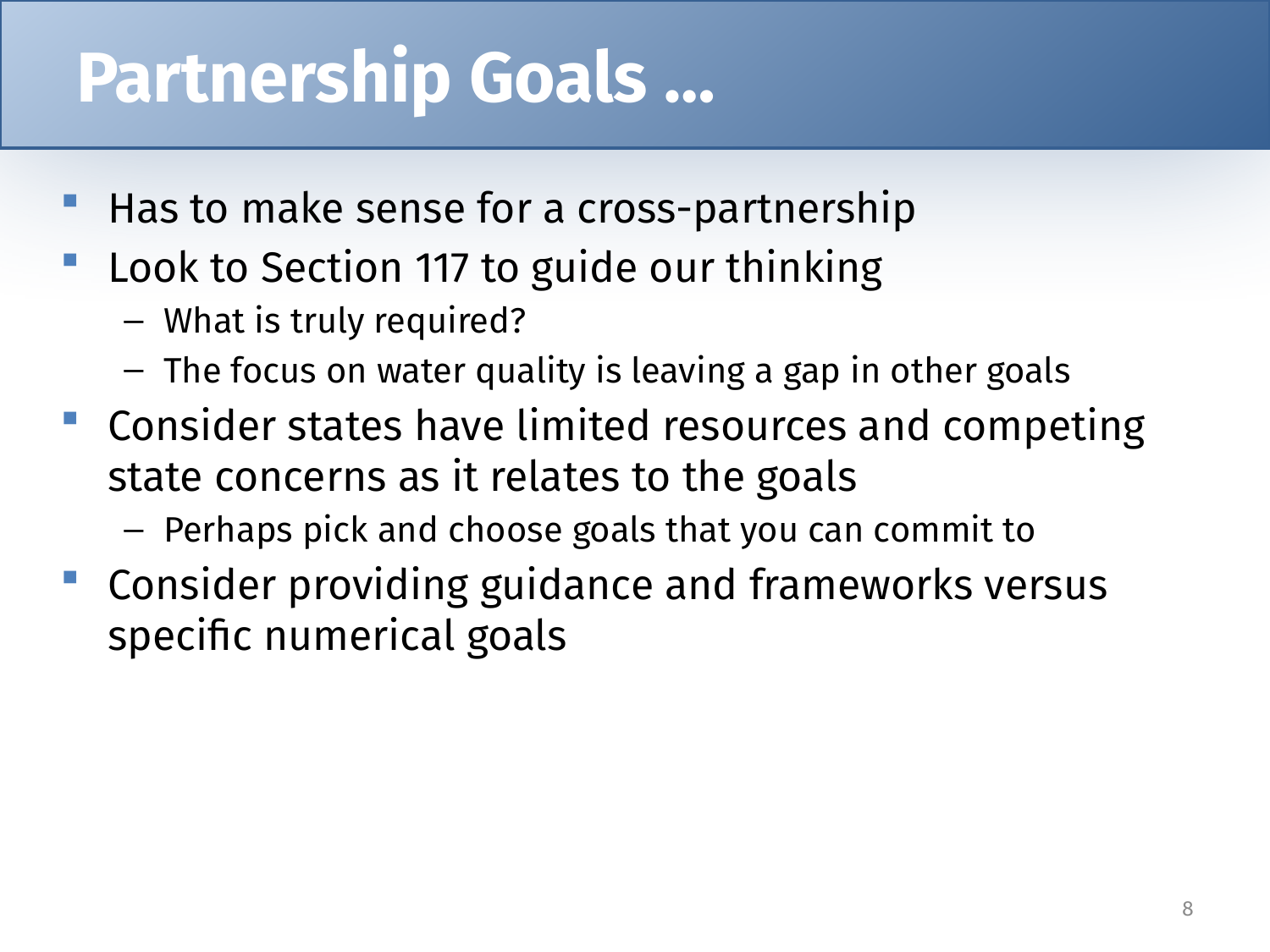

# Partnership Goals …
Has to make sense for a cross-partnership
Look to Section 117 to guide our thinking
What is truly required?
The focus on water quality is leaving a gap in other goals
Consider states have limited resources and competing state concerns as it relates to the goals
Perhaps pick and choose goals that you can commit to
Consider providing guidance and frameworks versus specific numerical goals

8